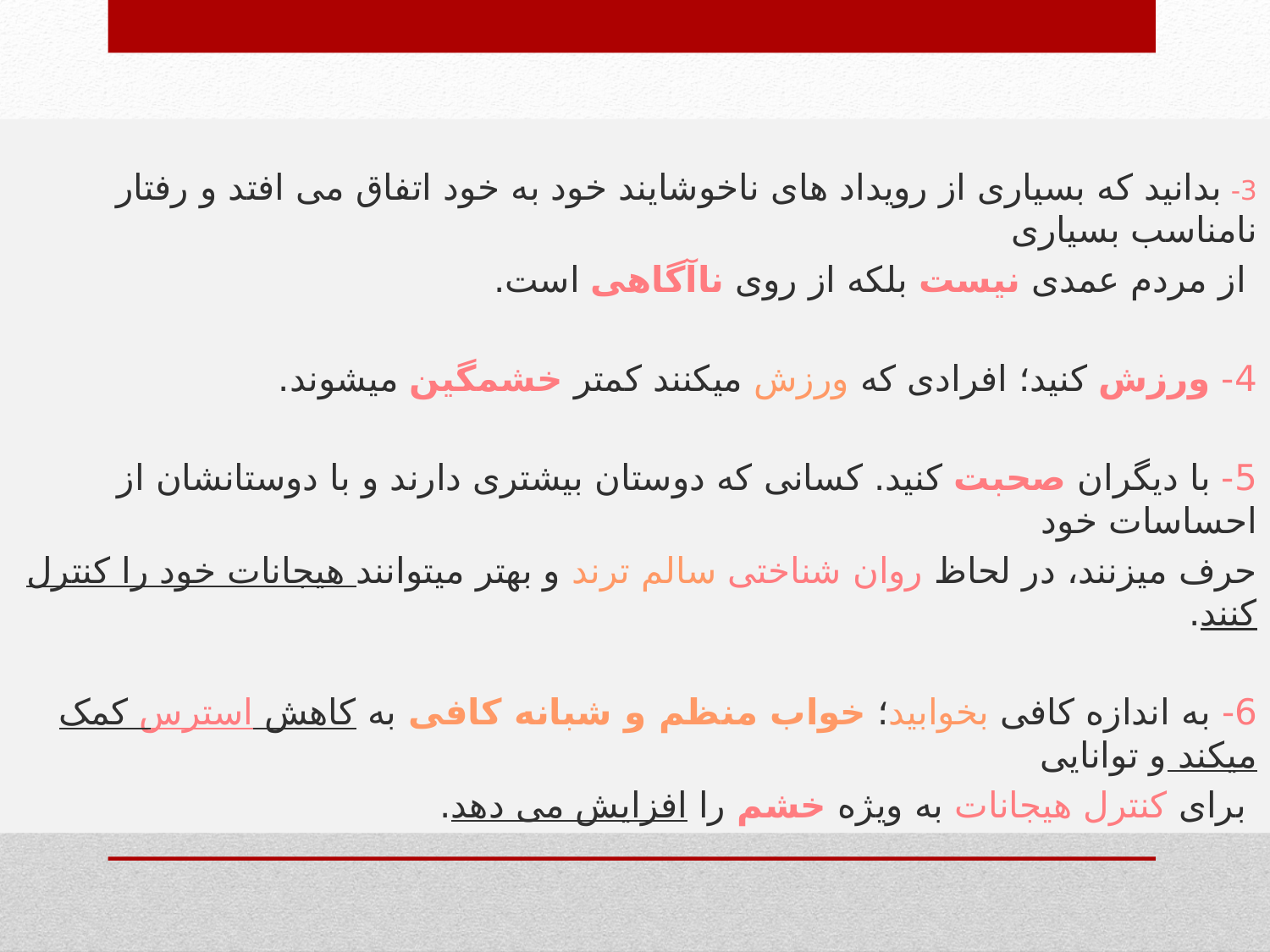

3- بدانید که بسیاری از رویداد های ناخوشایند خود به خود اتفاق می افتد و رفتار نامناسب بسیاری
 از مردم عمدی نیست بلکه از روی ناآگاهی است.

4- ورزش کنید؛ افرادی که ورزش میکنند کمتر خشمگین میشوند.

5- با دیگران صحبت کنید. کسانی که دوستان بیشتری دارند و با دوستانشان از احساسات خود
حرف میزنند، در لحاظ روان شناختی سالم ترند و بهتر میتوانند هیجانات خود را کنترل کنند.

6- به اندازه کافی بخوابید؛ خواب منظم و شبانه کافی به کاهش استرس کمک میکند و توانایی
 برای کنترل هیجانات به ویژه خشم را افزایش می دهد.